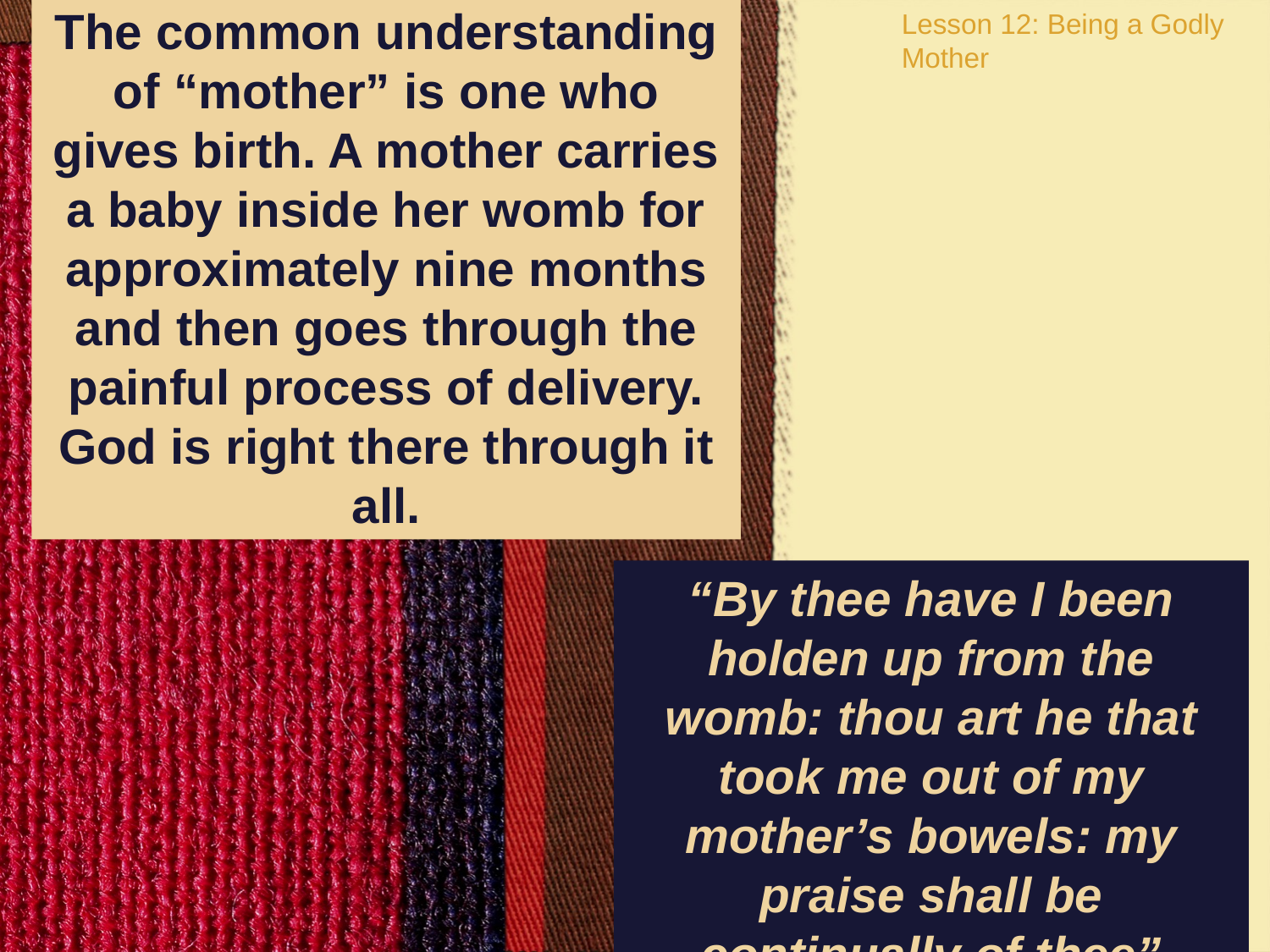

Lesson 12: Being a Godly Mother
The common understanding of “mother” is one who gives birth. A mother carries a baby inside her womb for approximately nine months and then goes through the painful process of delivery. God is right there through it all.
“By thee have I been holden up from the womb: thou art he that took me out of my mother’s bowels: my praise shall be continually of thee” (Psalm 71:6).